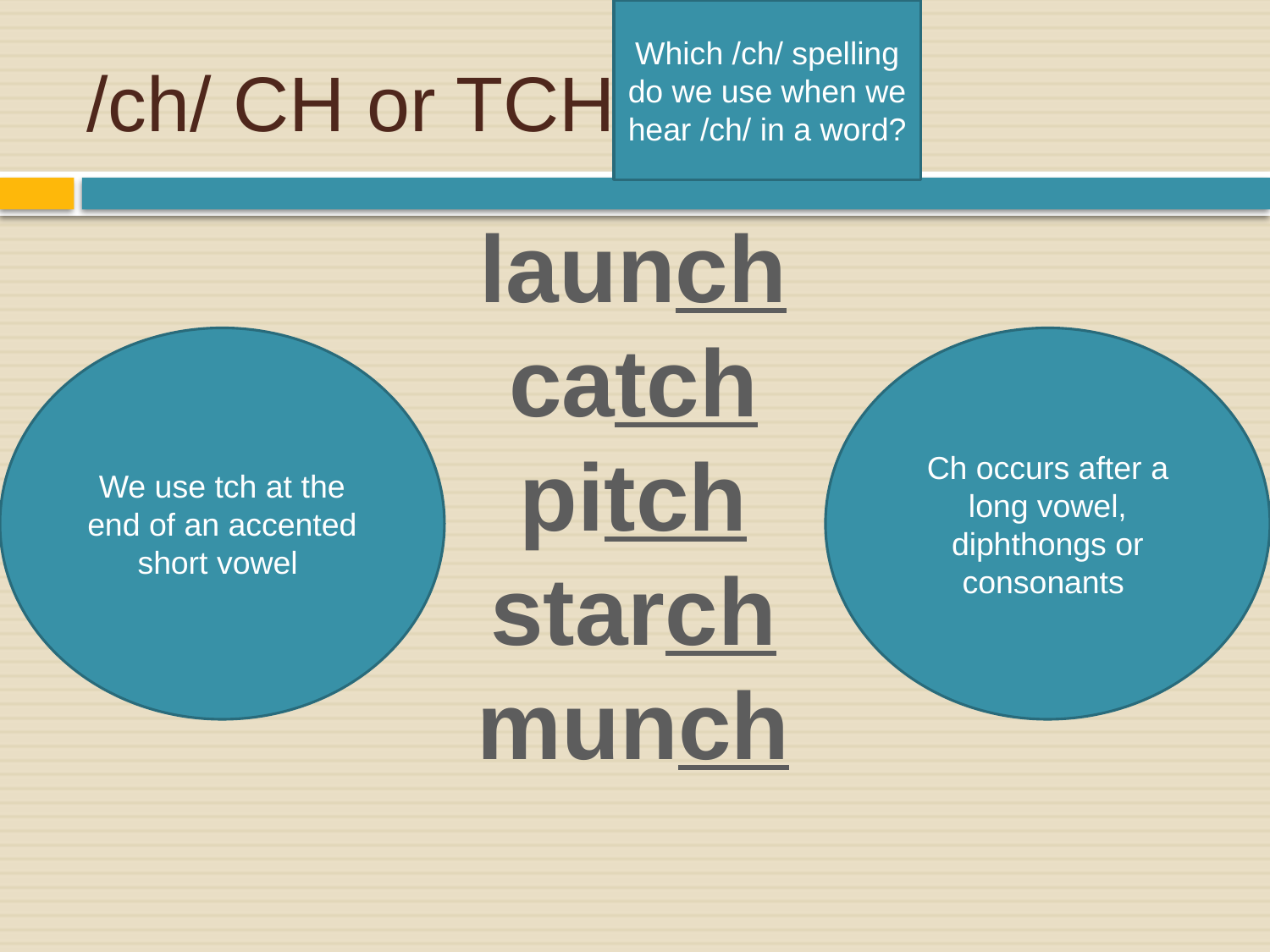

Which /ch/ spelling do we use when we hear /ch/ in a word?
# /ch/ CH or TCH
launch
catch
pitch
starch
munch

We use tch at the end of an accented short vowel
Ch occurs after a long vowel, diphthongs or consonants